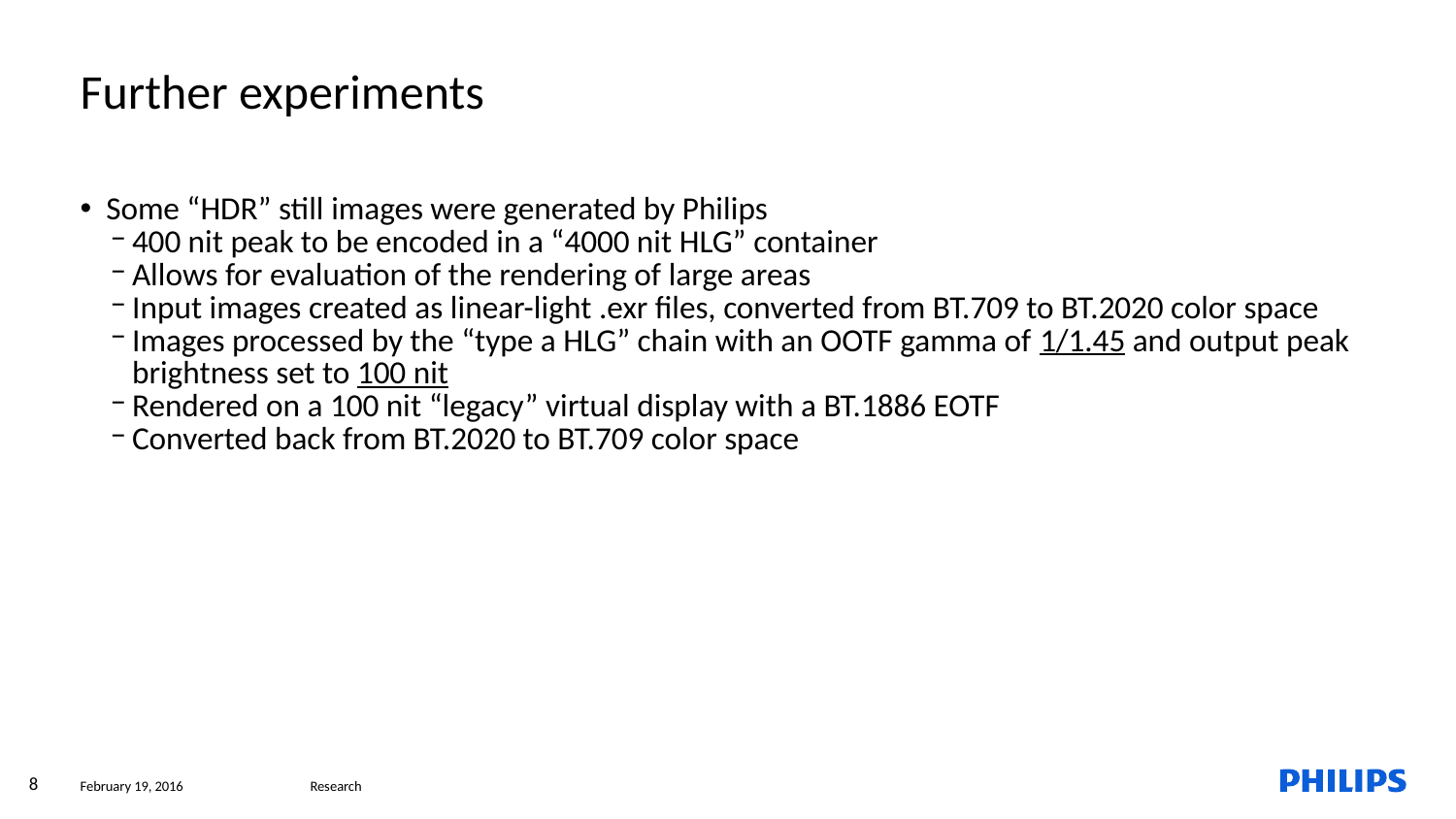

Further experiments

Some “HDR” still images were generated by Philips
400 nit peak to be encoded in a “4000 nit HLG” container
Allows for evaluation of the rendering of large areas
Input images created as linear-light .exr files, converted from BT.709 to BT.2020 color space
Images processed by the “type a HLG” chain with an OOTF gamma of 1/1.45 and output peak brightness set to 100 nit
Rendered on a 100 nit “legacy” virtual display with a BT.1886 EOTF
Converted back from BT.2020 to BT.709 color space
8
February 19, 2016
Research